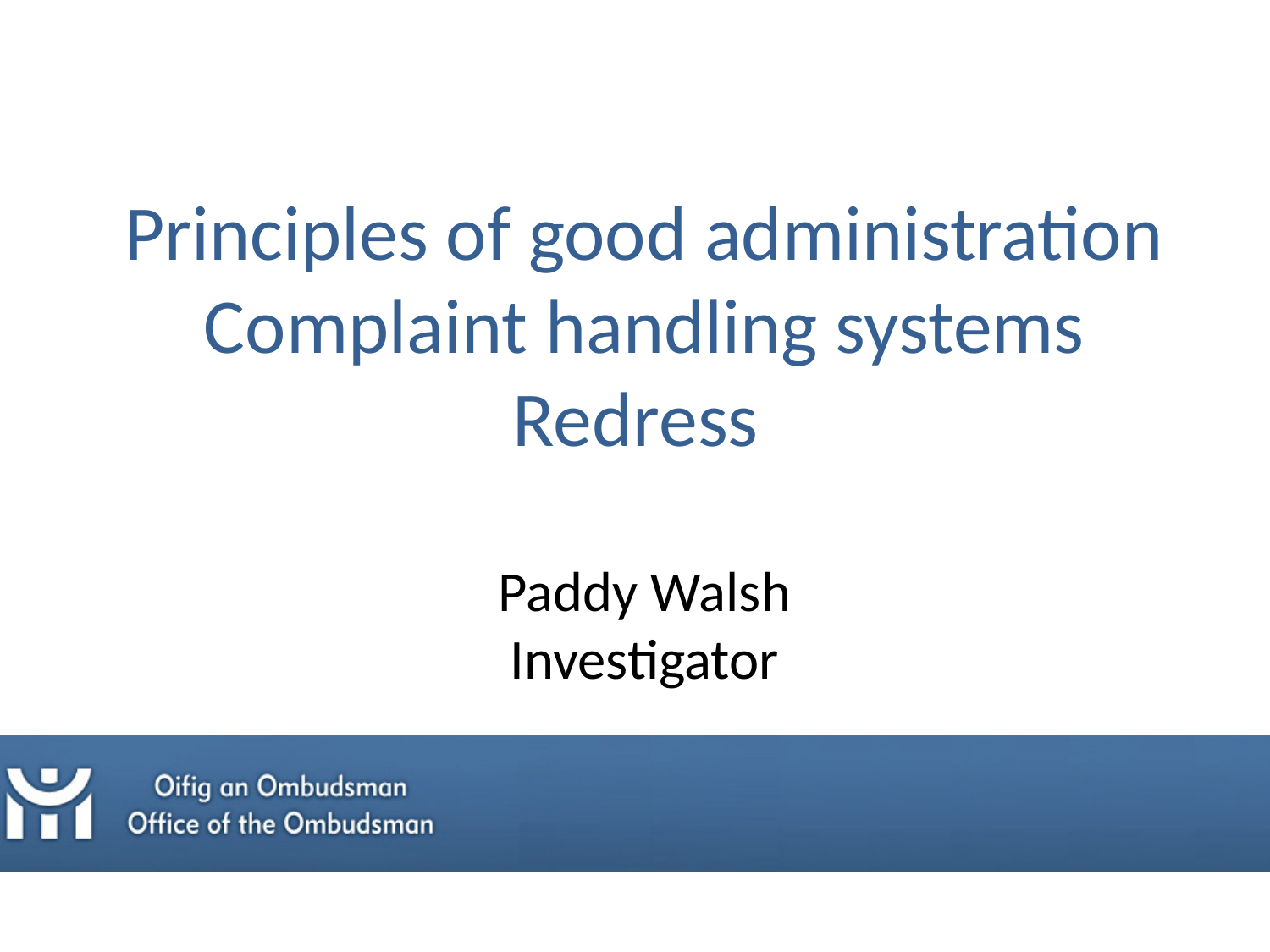

# Principles of good administration Complaint handling systems Redress Paddy Walsh Investigator